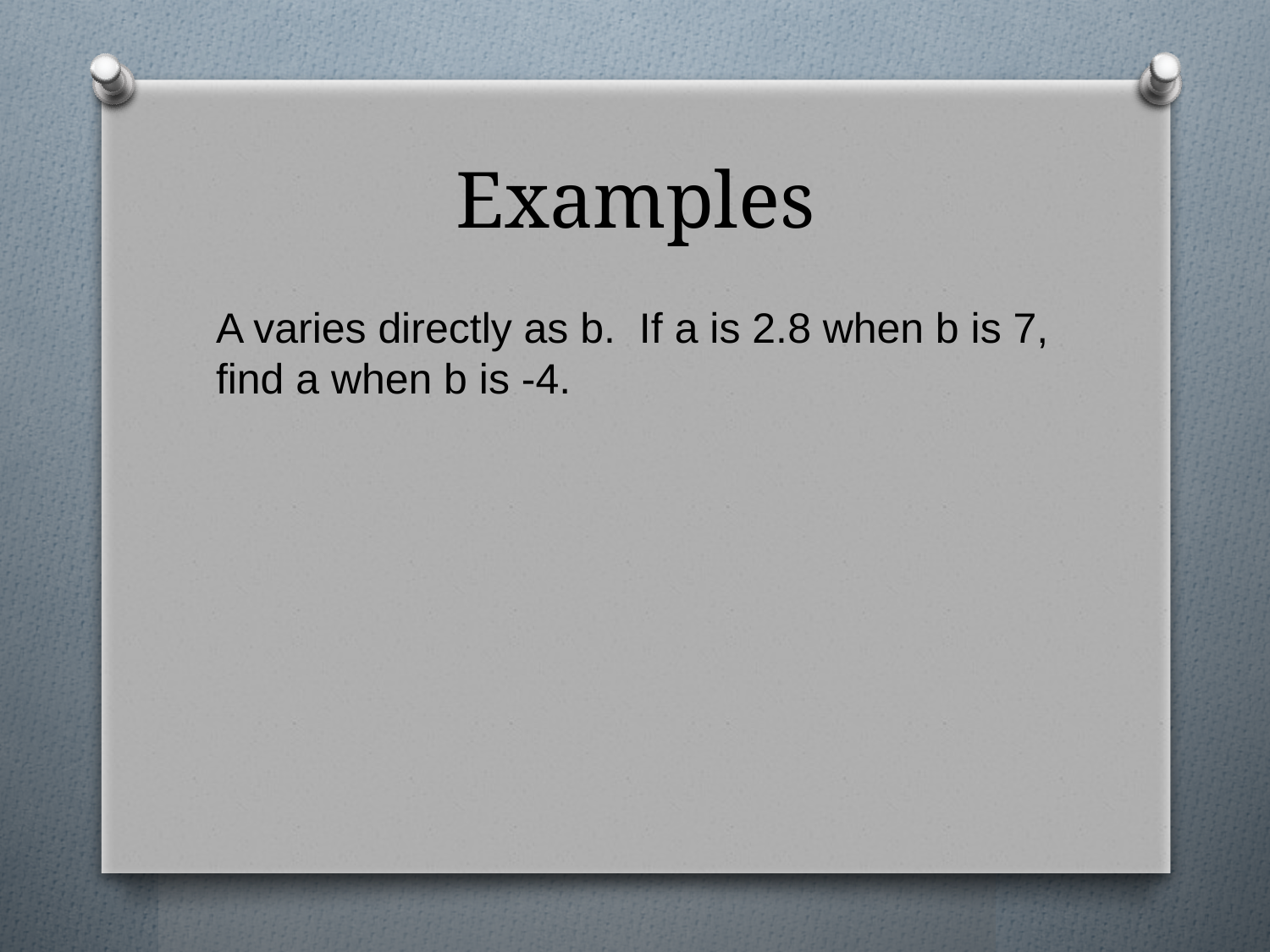

# Examples
A varies directly as b.  If a is 2.8 when b is 7, find a when b is -4.